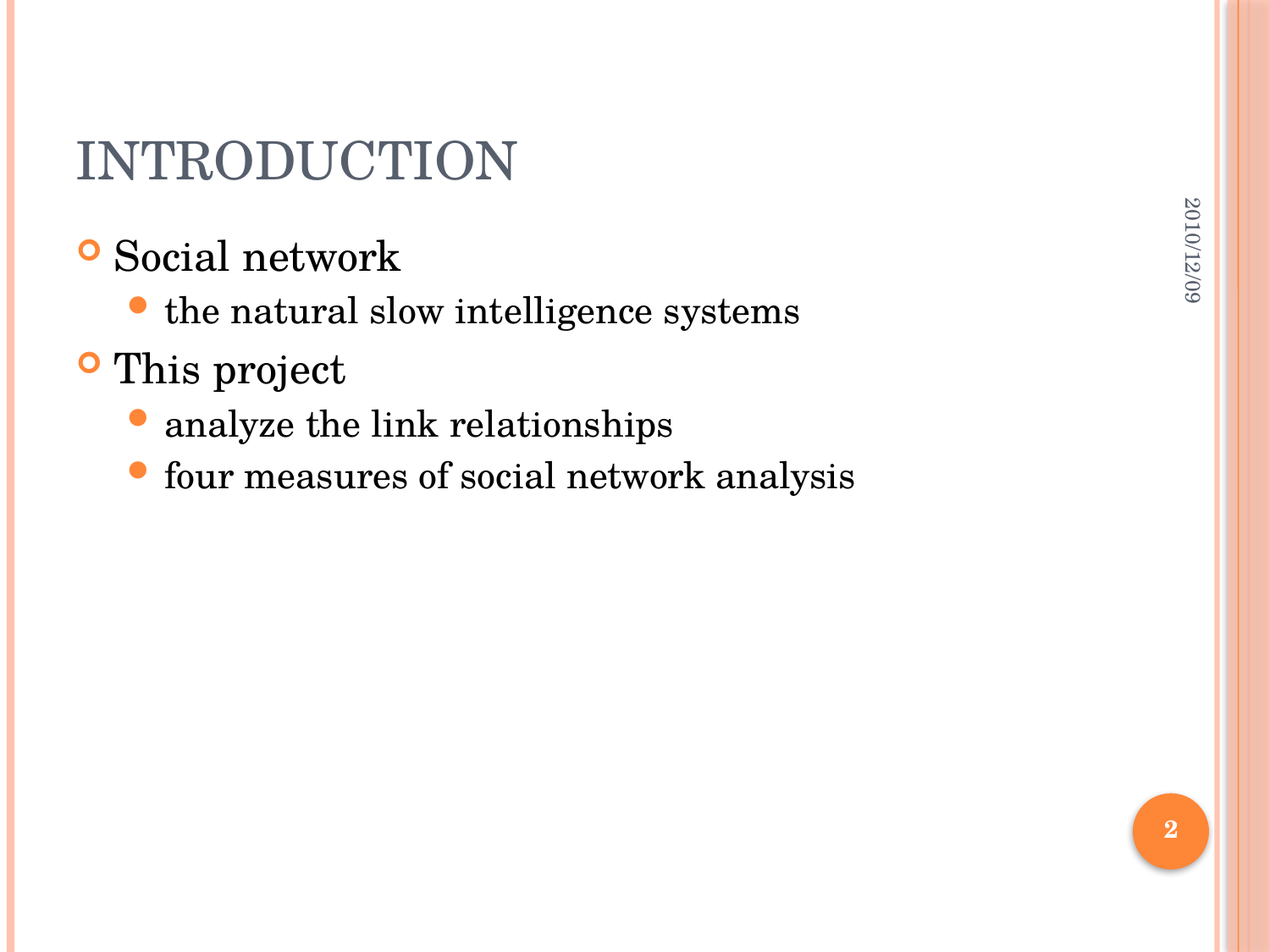

# Introduction
2010/12/09
Social network
the natural slow intelligence systems
This project
analyze the link relationships
four measures of social network analysis

2